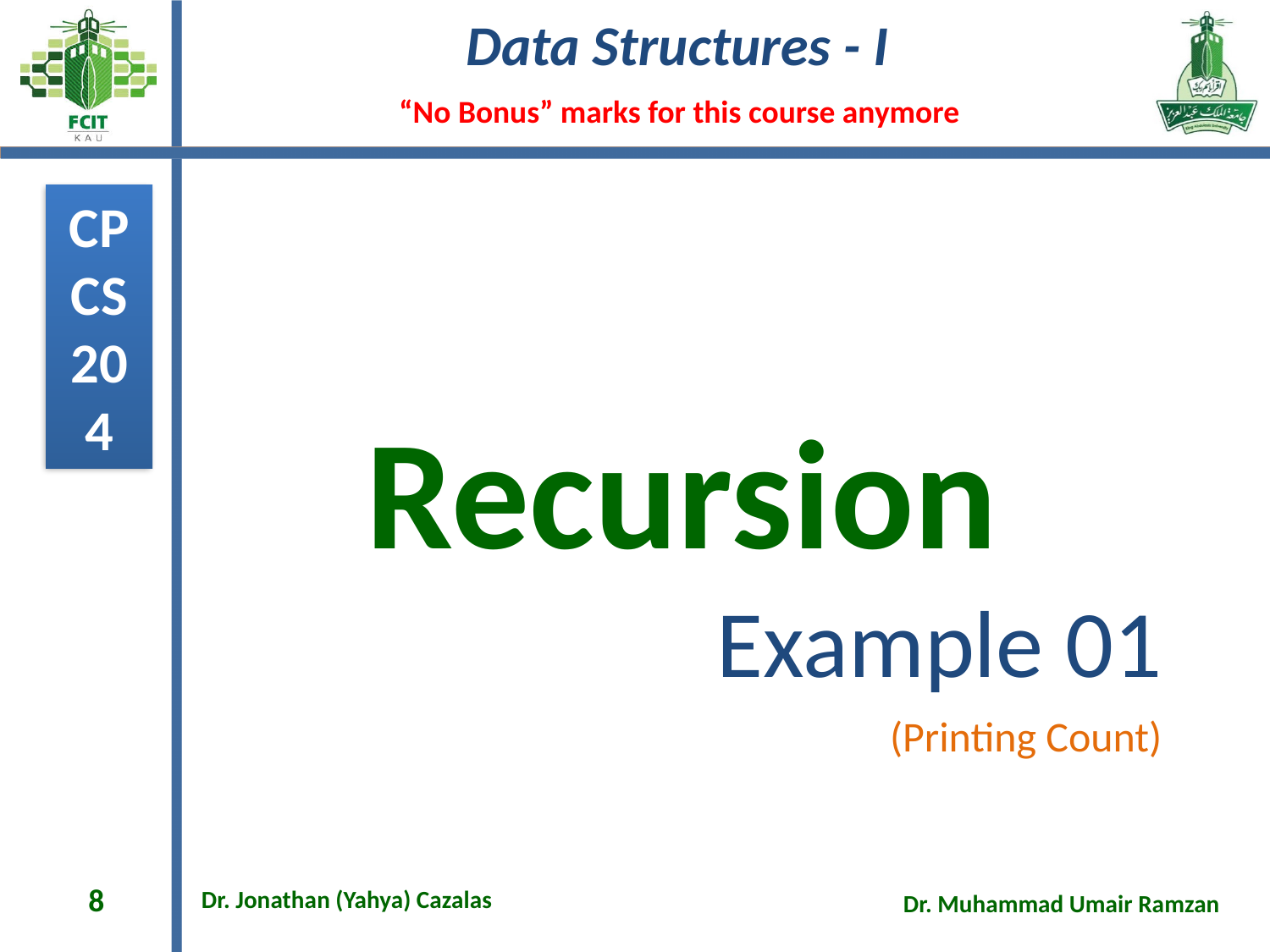

# Recursion
Example 01
(Printing Count)
8